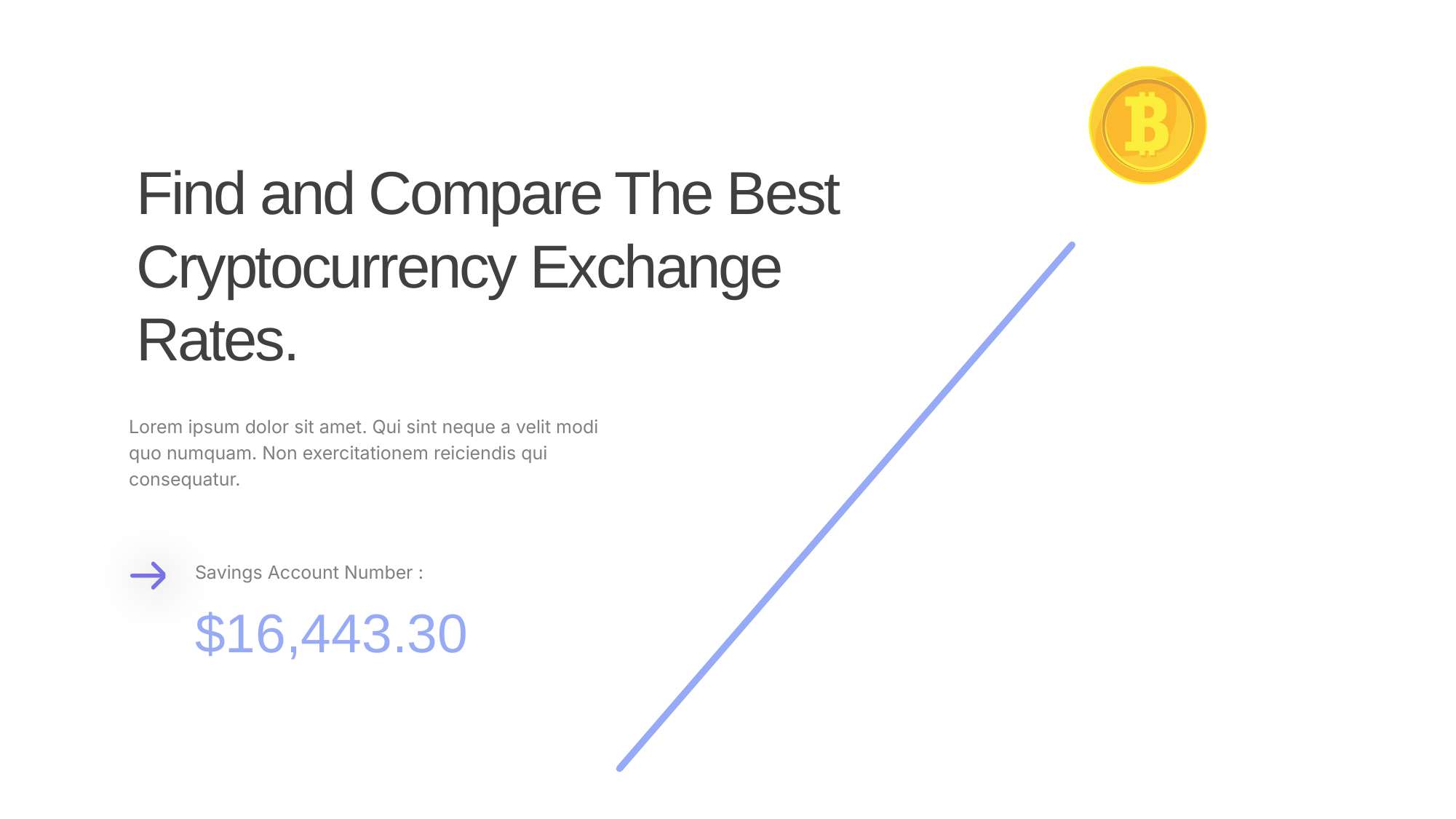

Find and Compare The Best Cryptocurrency Exchange Rates.

Lorem ipsum dolor sit amet. Qui sint neque a velit modi quo numquam. Non exercitationem reiciendis qui consequatur.
Savings Account Number :

$16,443.30